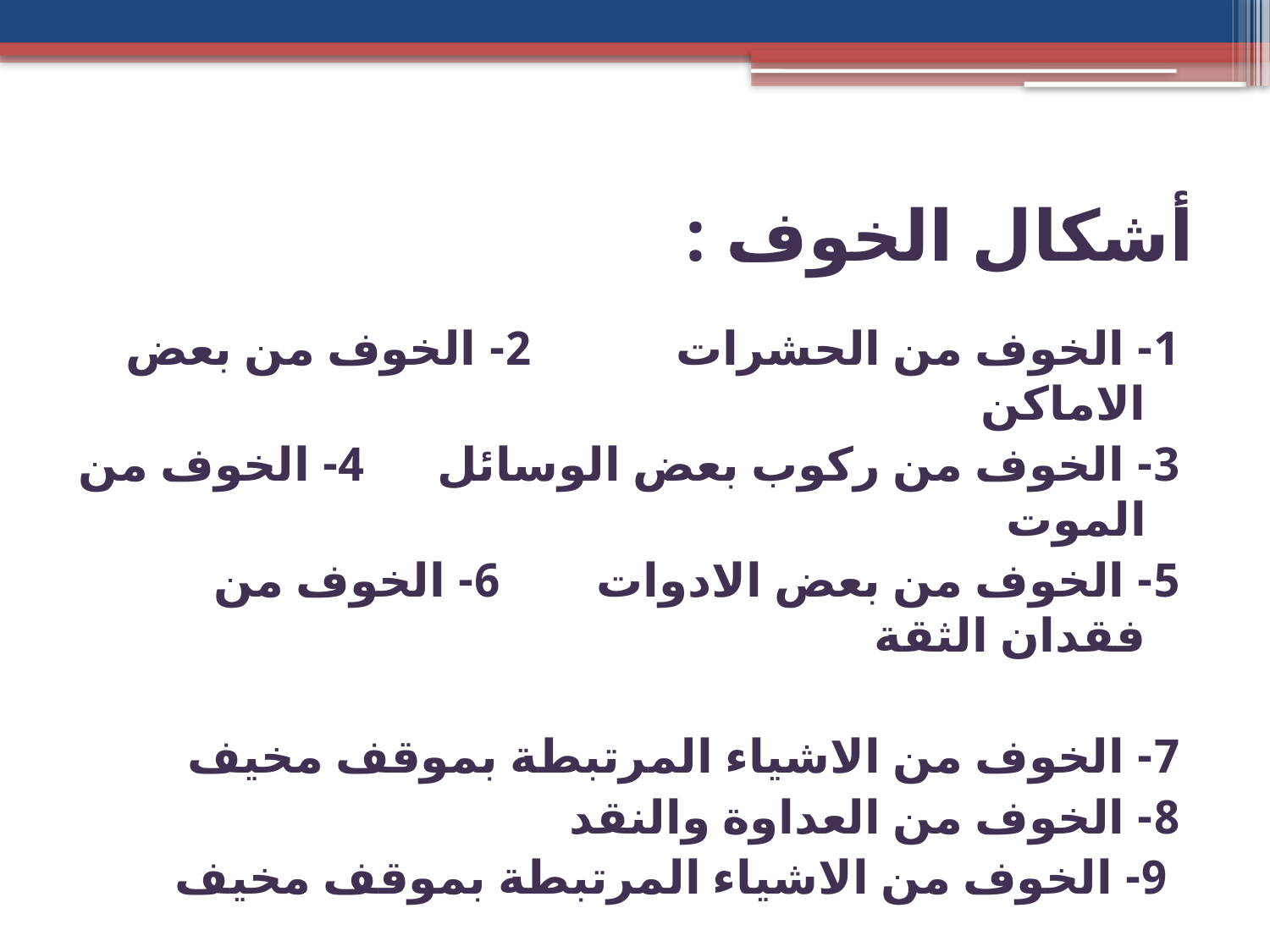

# أشكال الخوف :
1- الخوف من الحشرات            2- الخوف من بعض الاماكن
3- الخوف من ركوب بعض الوسائل      4- الخوف من الموت
5- الخوف من بعض الادوات        6- الخوف من فقدان الثقة

7- الخوف من الاشياء المرتبطة بموقف مخيف
8- الخوف من العداوة والنقد
 9- الخوف من الاشياء المرتبطة بموقف مخيف